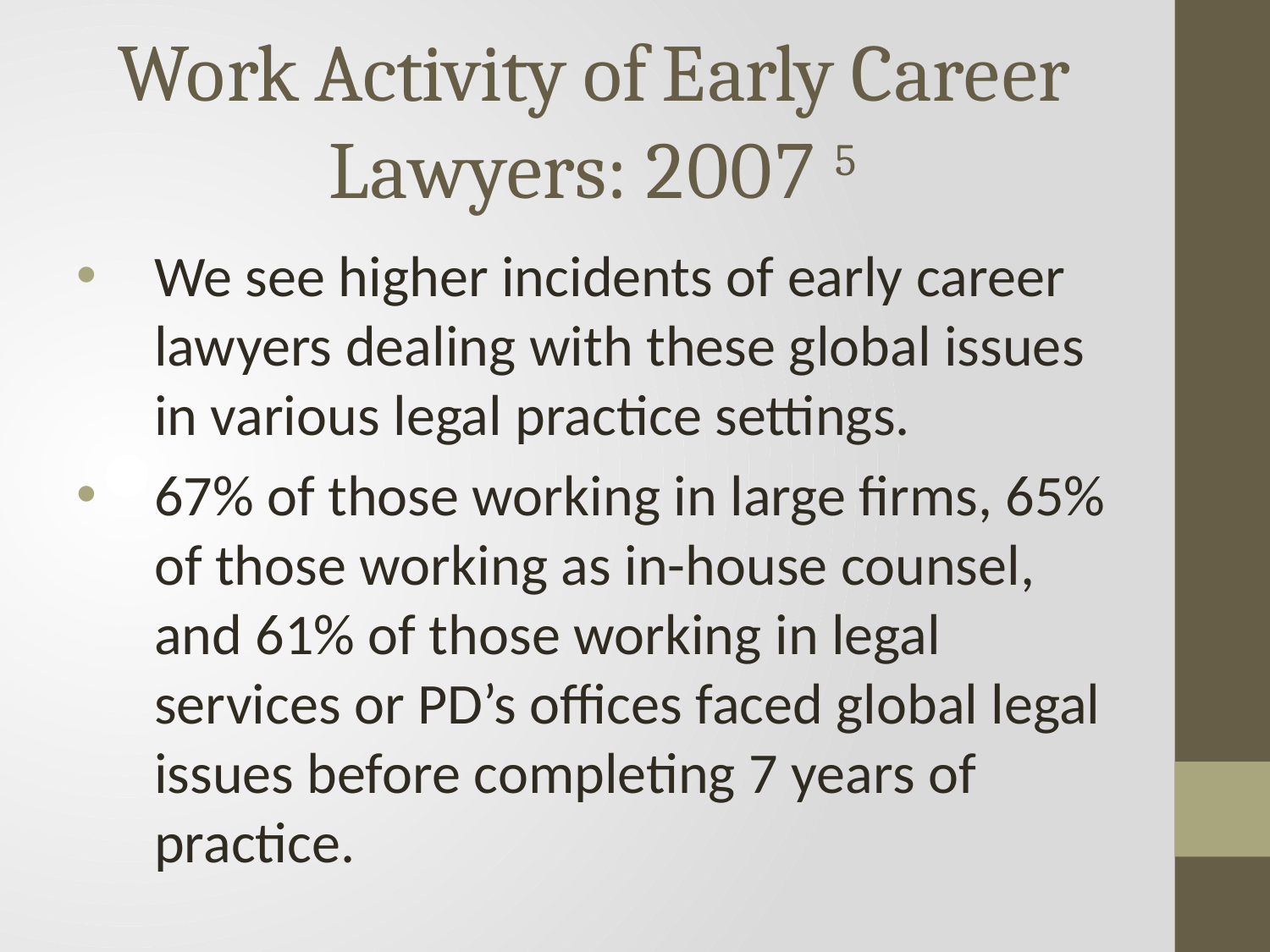

# Work Activity of Early Career Lawyers: 2007 5
We see higher incidents of early career lawyers dealing with these global issues in various legal practice settings.
67% of those working in large firms, 65% of those working as in-house counsel, and 61% of those working in legal services or PD’s offices faced global legal issues before completing 7 years of practice.